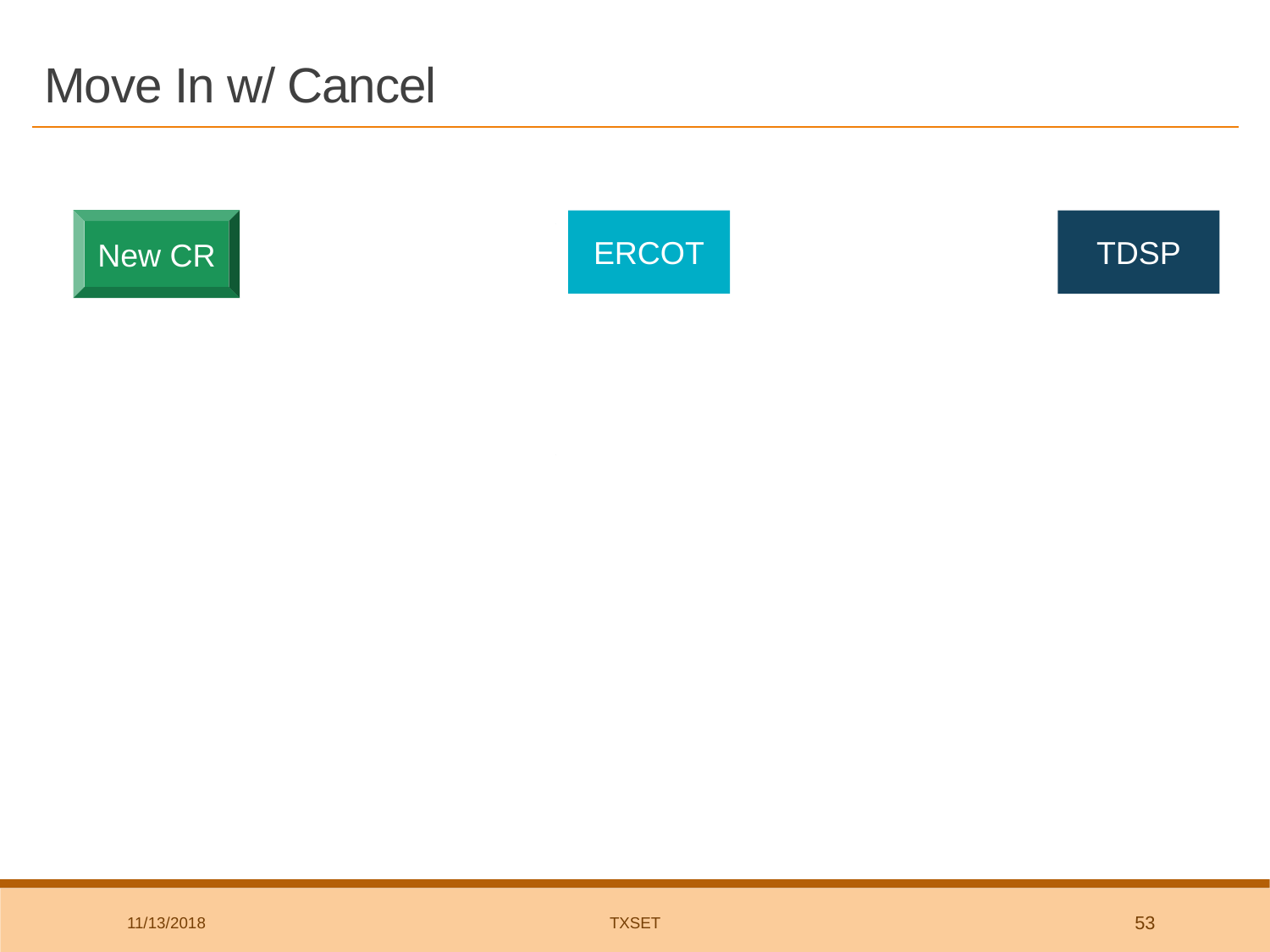

# Move In w/ Cancel

814_03
2
814_16
1
New CR
ERCOT
TDSP
814_04
3
814_05
4
867_02
5
867_02
6

Customer cancels MVI
814_08
7
814_08
8
814_09
9
814_09
10
11/13/2018
TxSET
53